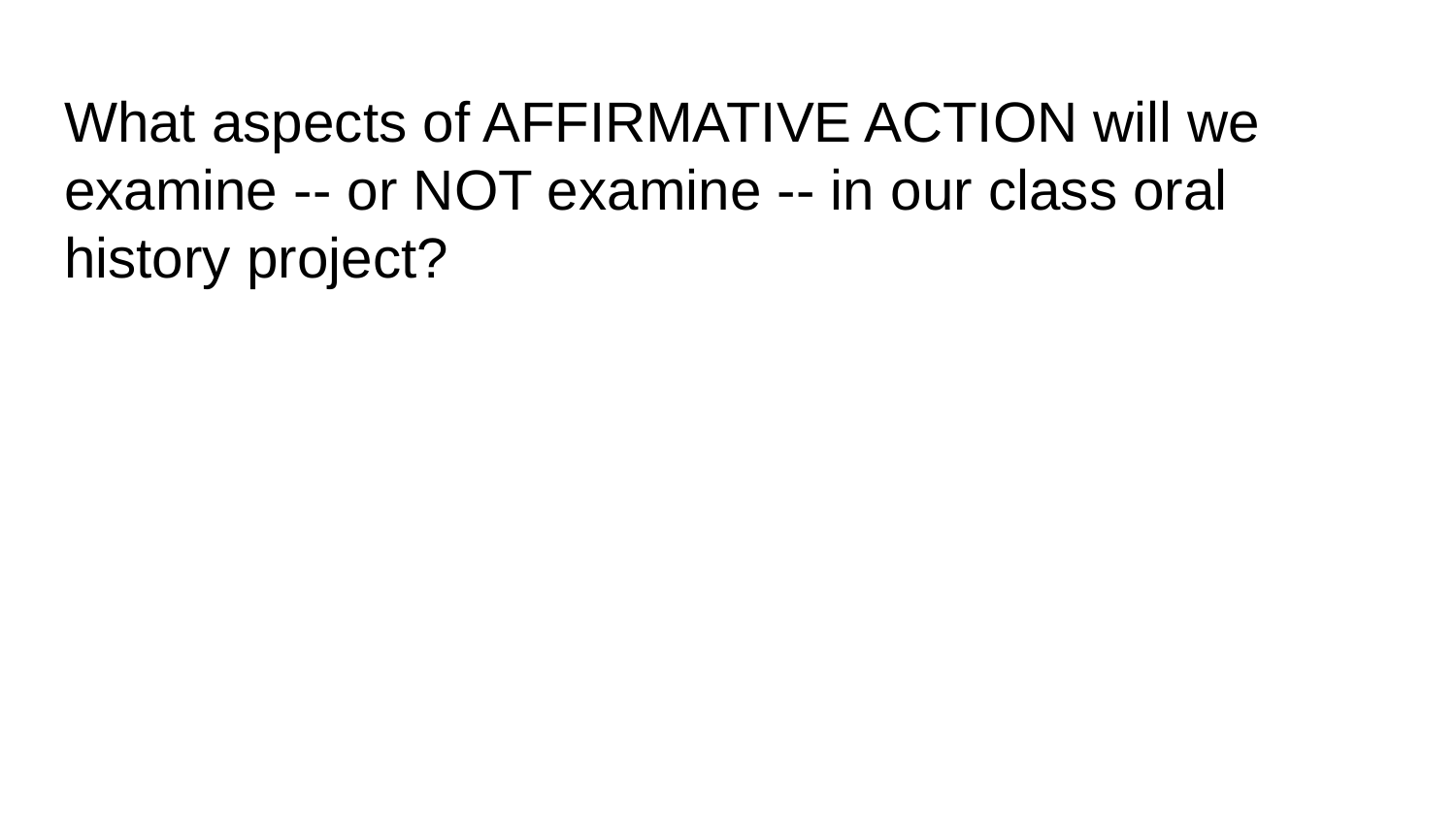

# What aspects of AFFIRMATIVE ACTION will we examine -- or NOT examine -- in our class oral history project?